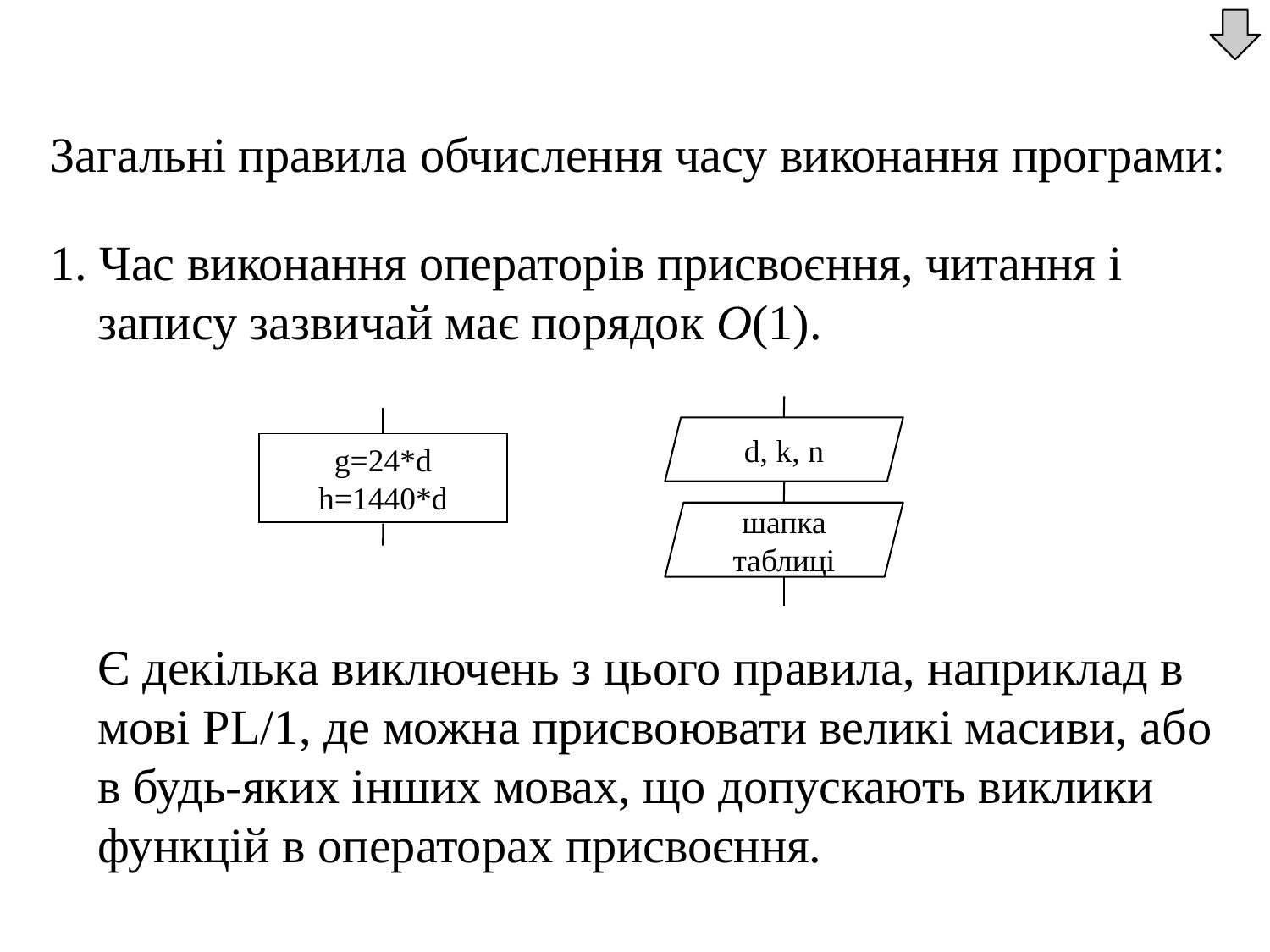

Загальні правила обчислення часу виконання програми:

1. Час виконання операторів присвоєння, читання і запису зазвичай має порядок О(1).

	Є декілька виключень з цього правила, наприклад в мові PL/1, де можна присвоювати великі масиви, або в будь-яких інших мовах, що допускають виклики функцій в операторах присвоєння.

d, k, n
шапка таблиці
g=24*d
h=1440*d